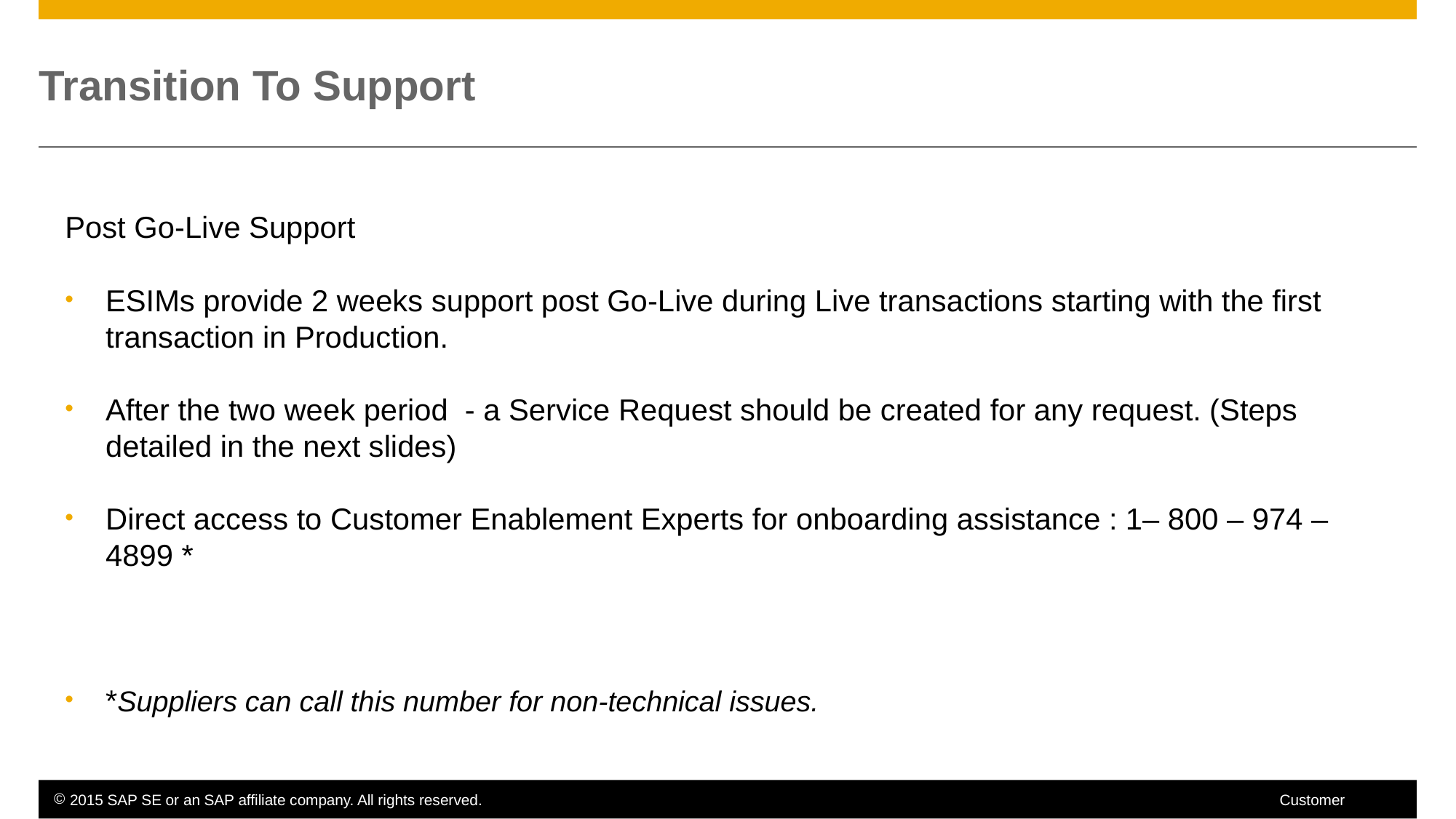

# Transition To Support
Post Go-Live Support
ESIMs provide 2 weeks support post Go-Live during Live transactions starting with the first transaction in Production.
After the two week period  - a Service Request should be created for any request. (Steps detailed in the next slides)
Direct access to Customer Enablement Experts for onboarding assistance : 1– 800 – 974 – 4899 *

*Suppliers can call this number for non-technical issues.